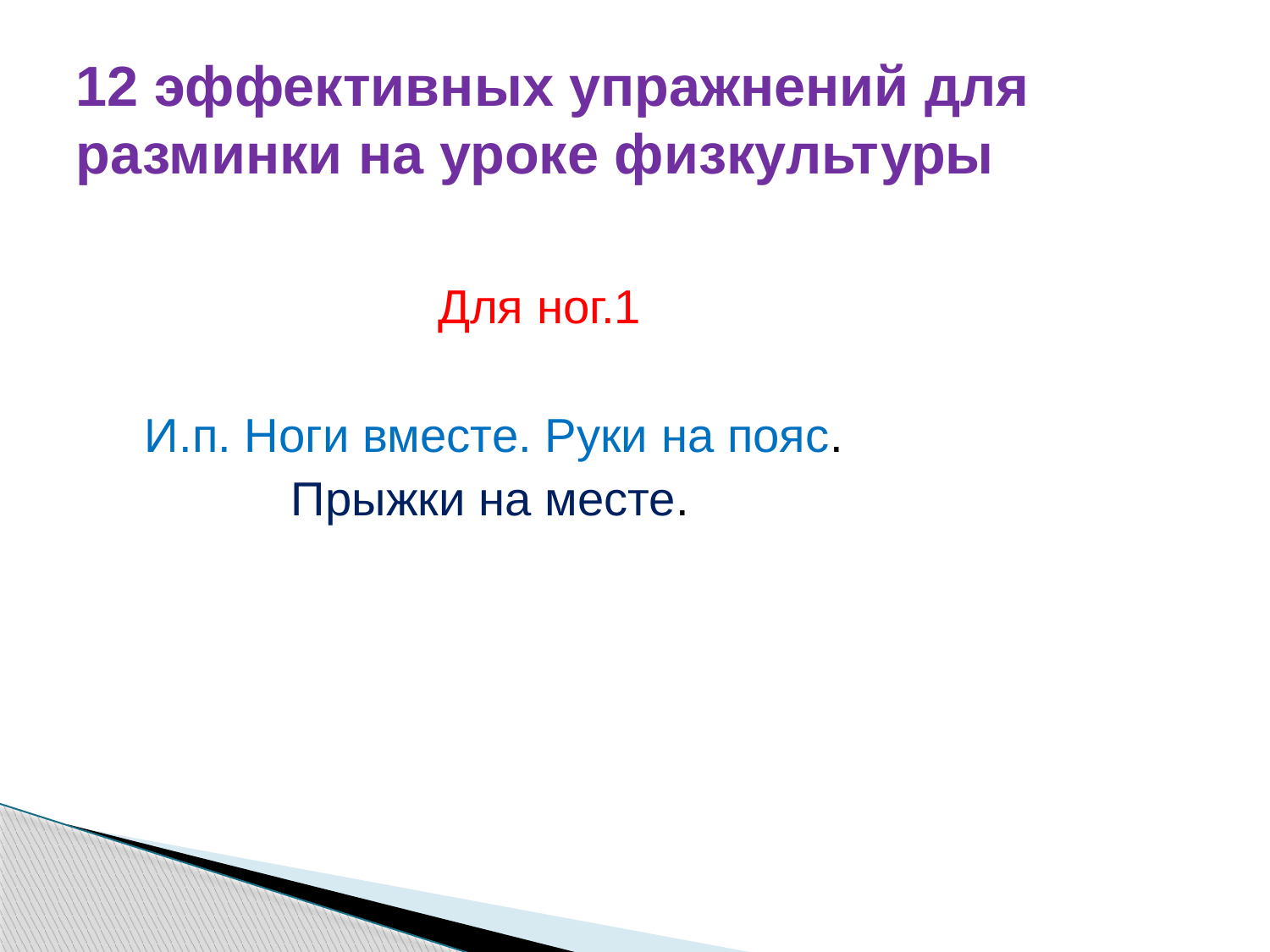

# 12 эффективных упражнений для разминки на уроке физкультуры

                          Для ног.1

    И.п. Ноги вместе. Руки на пояс.
               Прыжки на месте.